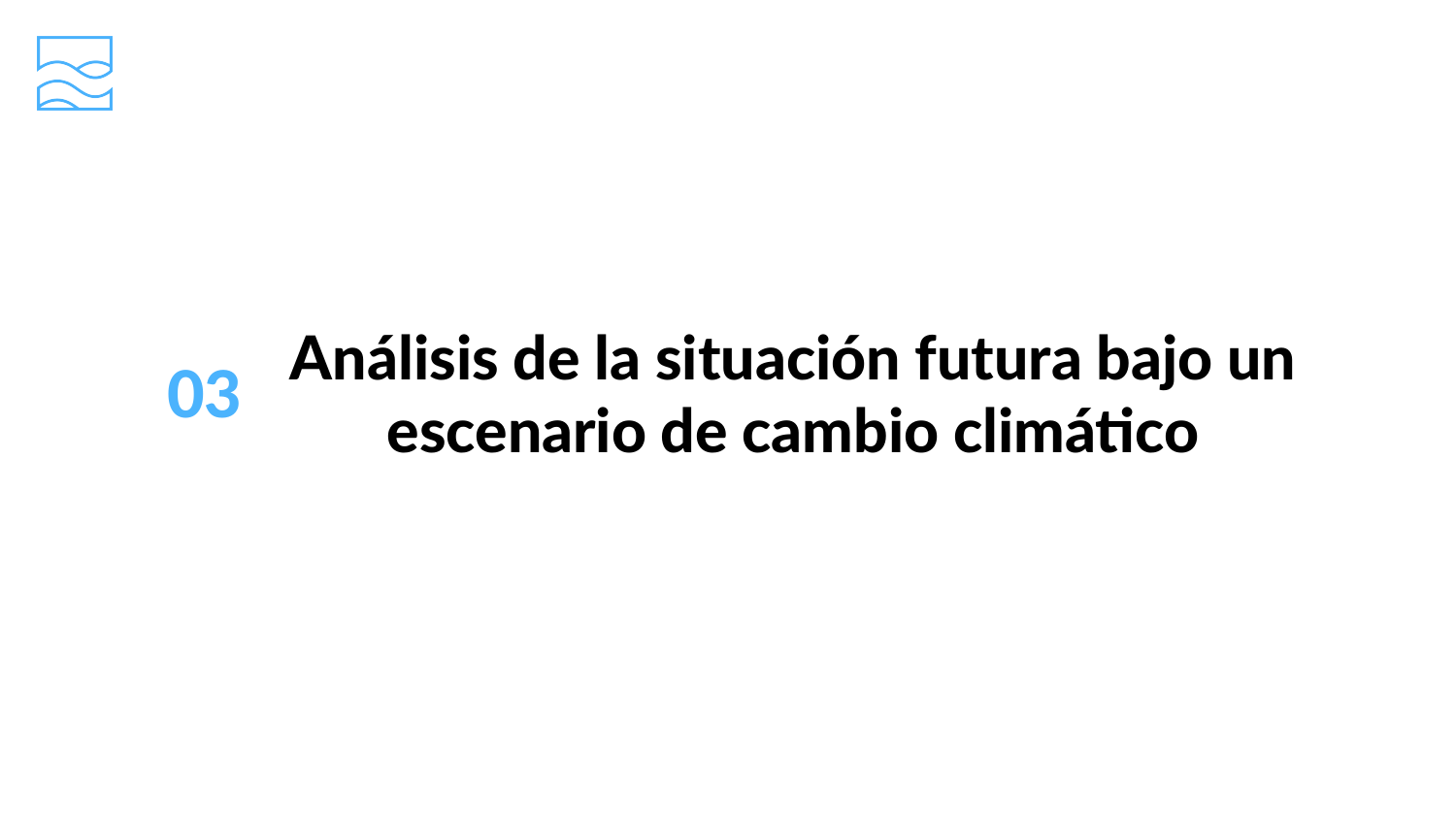

Análisis de la situación futura bajo un escenario de cambio climático
03